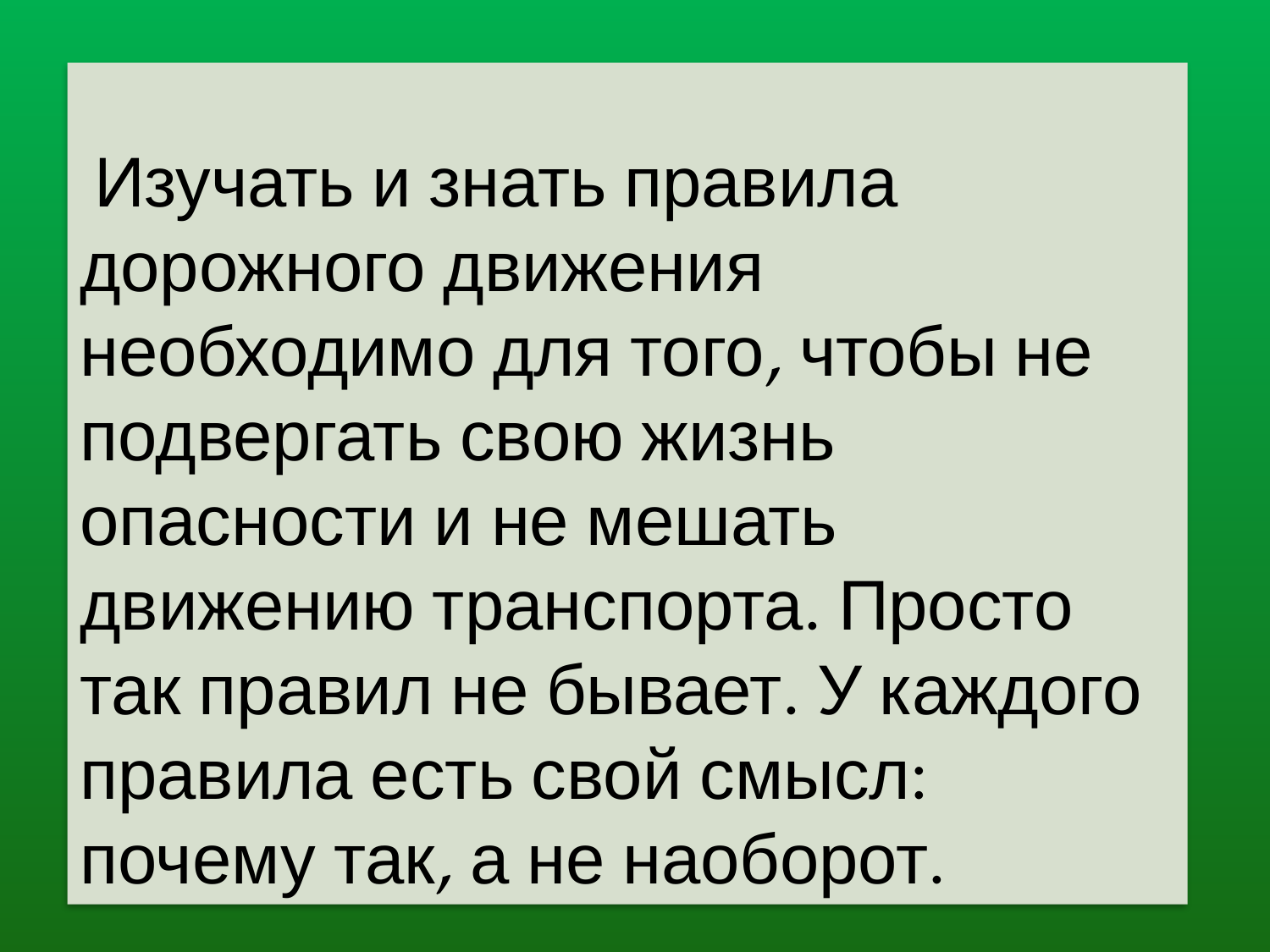

Изучать и знать правила дорожного движения необходимо для того, чтобы не подвергать свою жизнь опасности и не мешать движению транспорта. Просто так правил не бывает. У каждого правила есть свой смысл: почему так, а не наоборот.